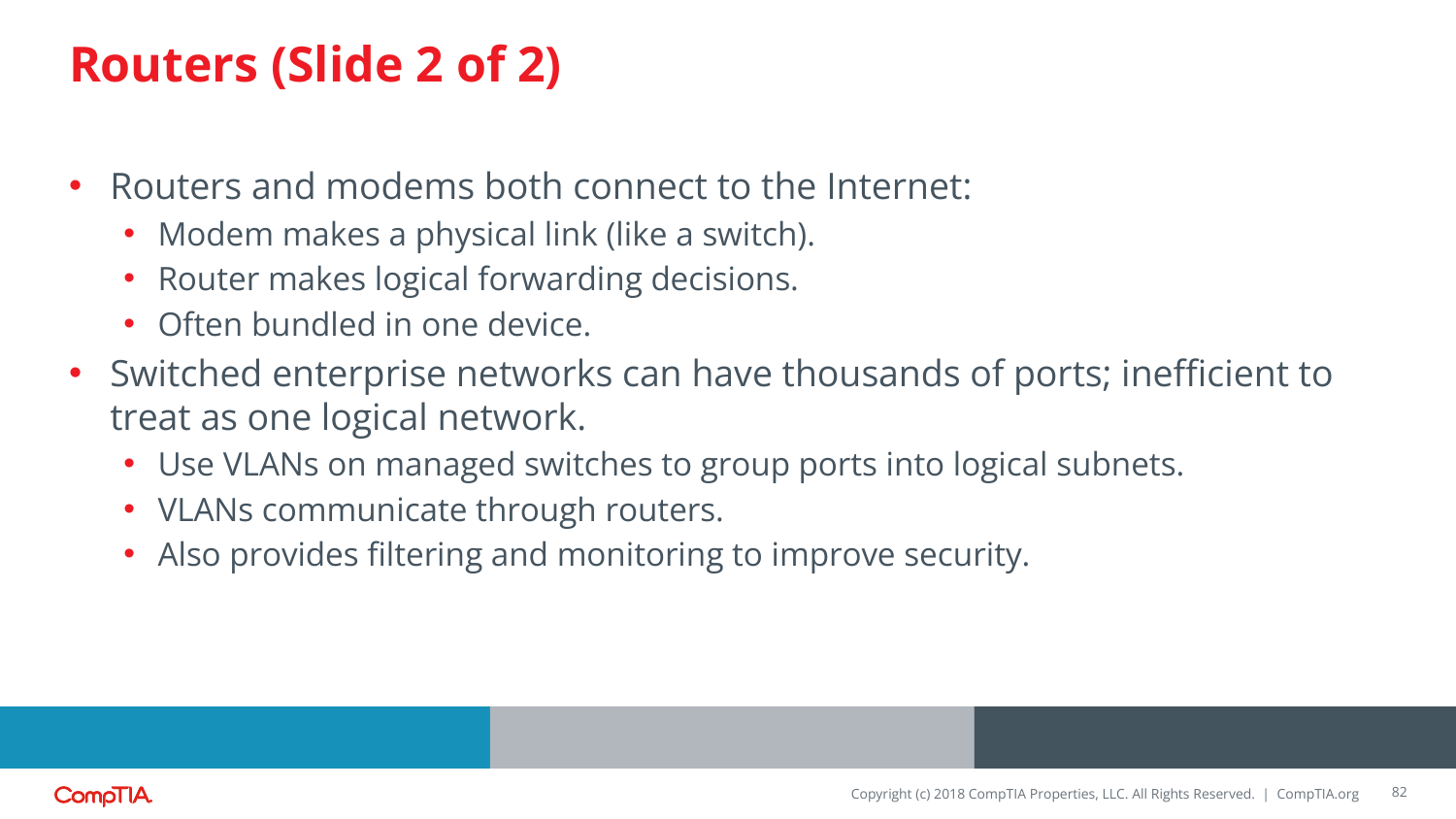

# Routers (Slide 2 of 2)
Routers and modems both connect to the Internet:
Modem makes a physical link (like a switch).
Router makes logical forwarding decisions.
Often bundled in one device.
Switched enterprise networks can have thousands of ports; inefficient to treat as one logical network.
Use VLANs on managed switches to group ports into logical subnets.
VLANs communicate through routers.
Also provides filtering and monitoring to improve security.

82